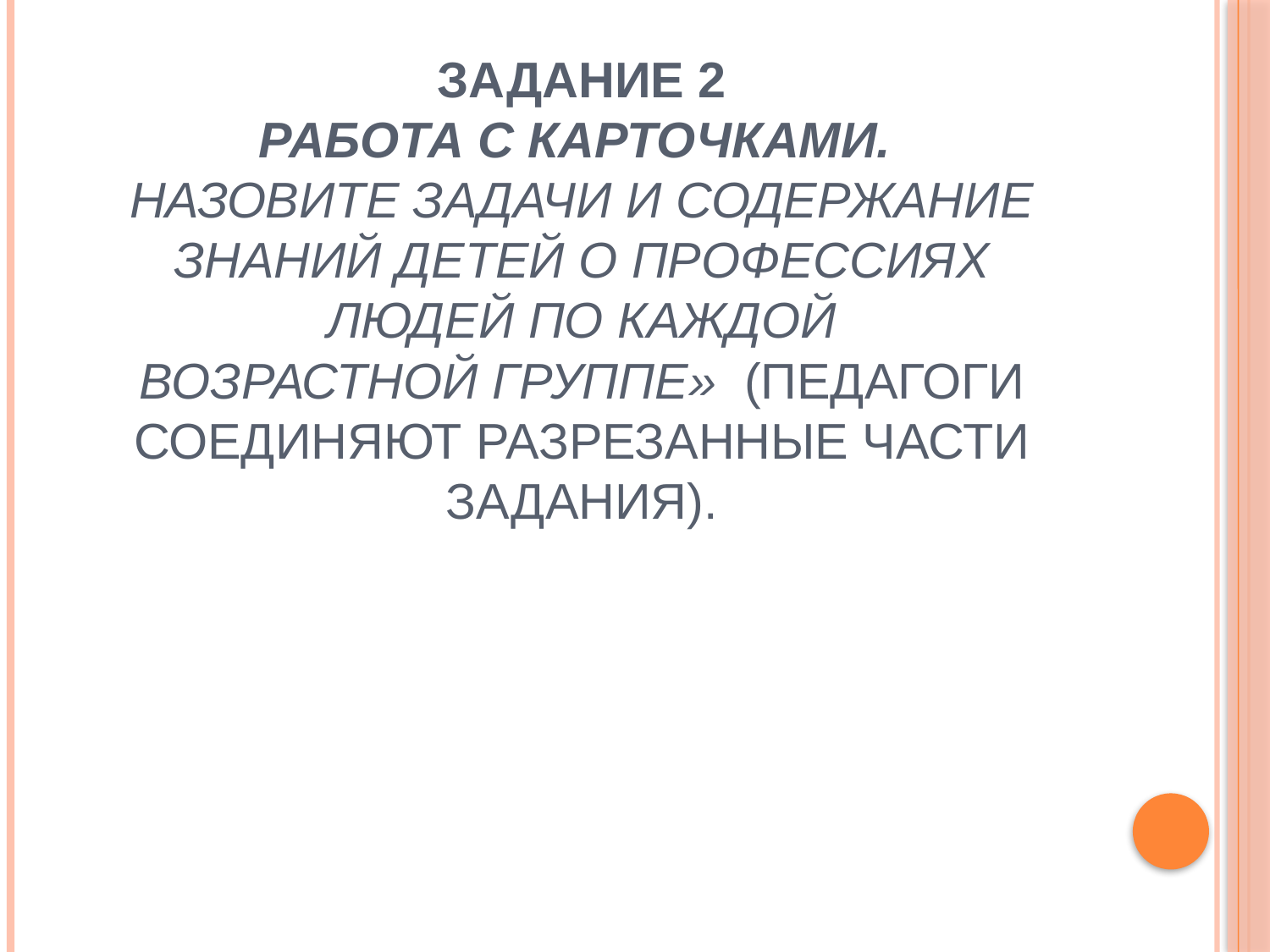

# Задание 2 Работа с карточками. Назовите задачи и содержание знаний детей о профессиях людей по каждой возрастной группе»  (педагоги соединяют разрезанные части задания).